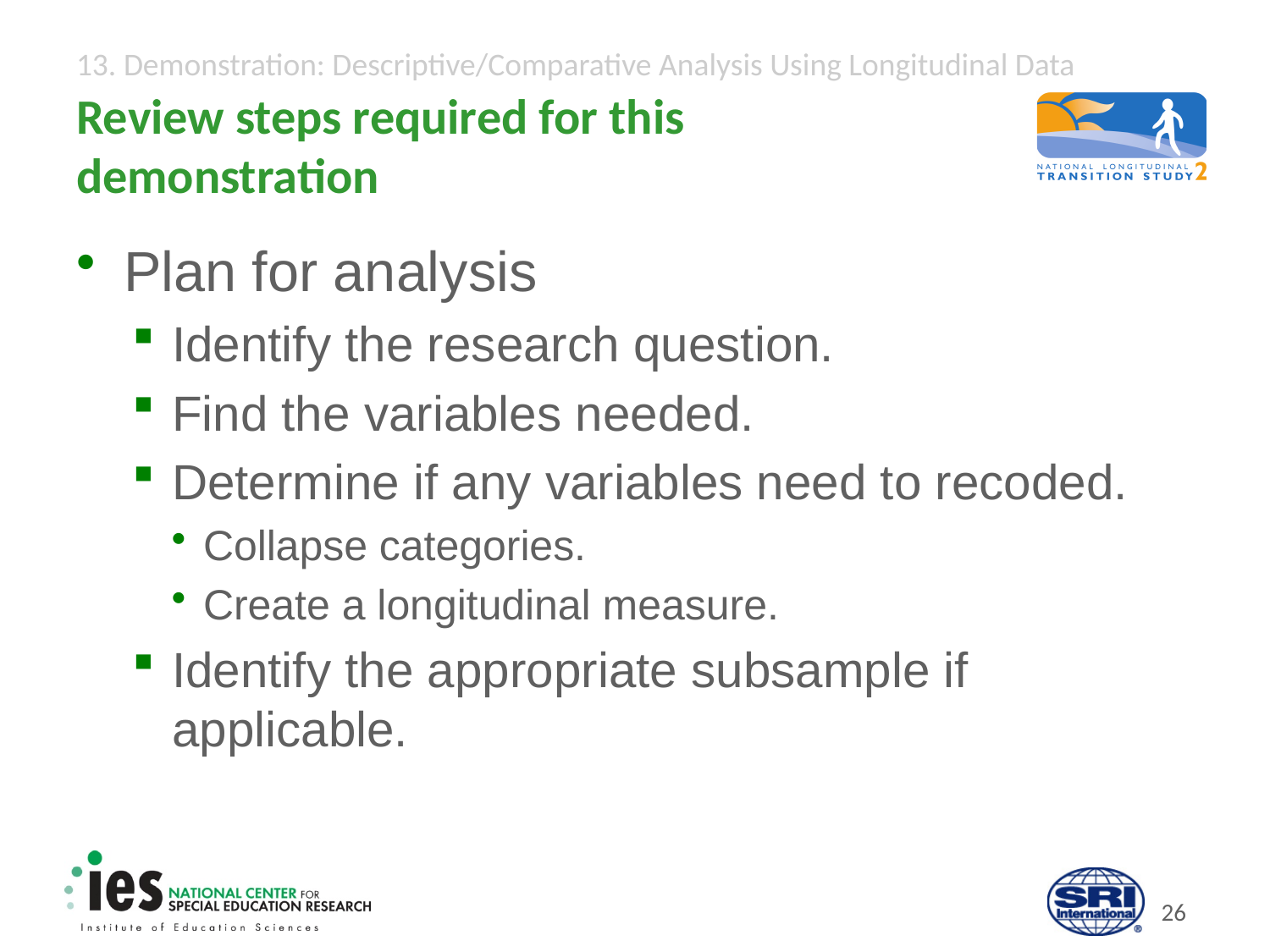

# Review steps required for this demonstration
Plan for analysis
Identify the research question.
Find the variables needed.
Determine if any variables need to recoded.
Collapse categories.
Create a longitudinal measure.
Identify the appropriate subsample if applicable.
26